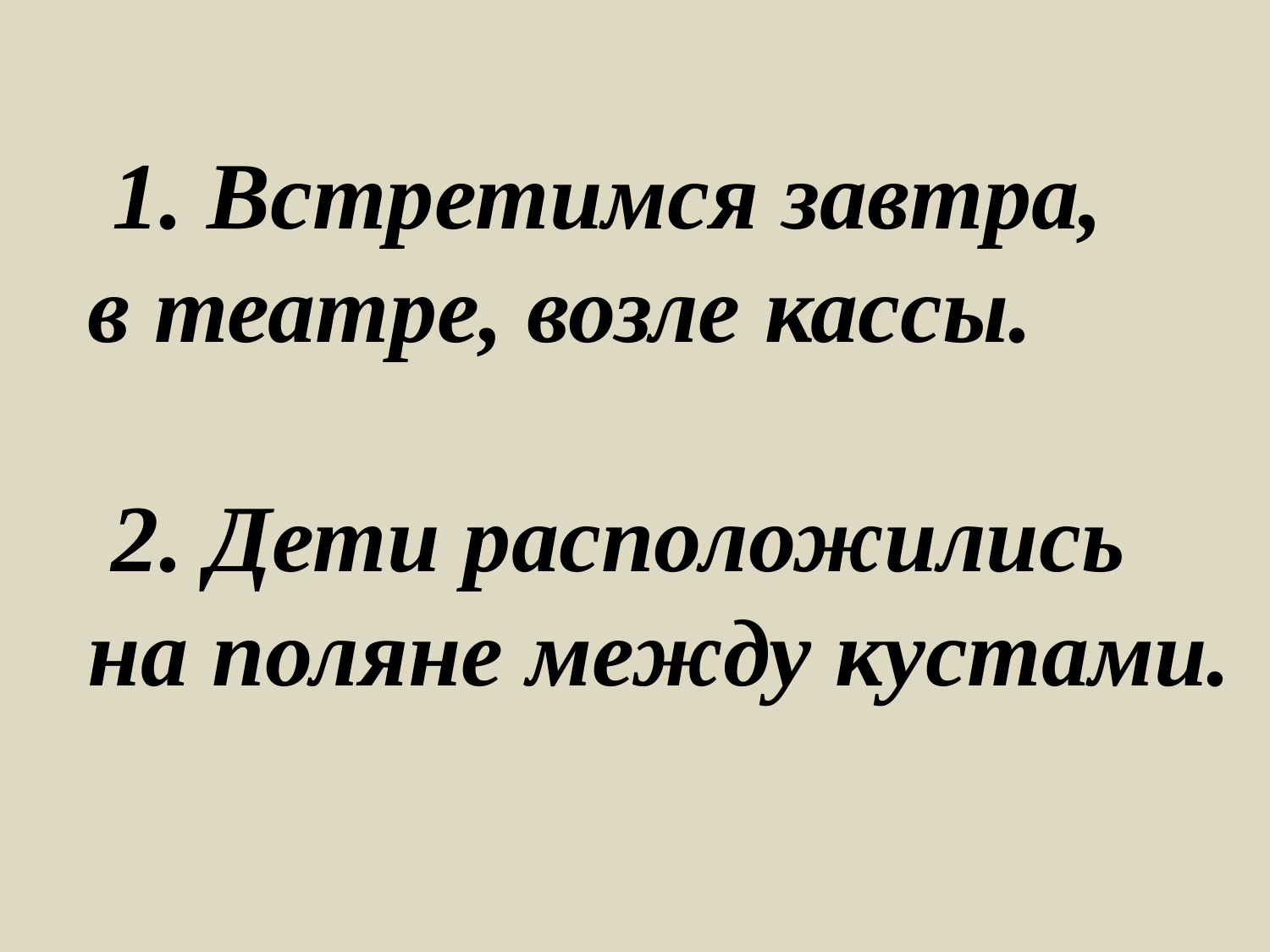

# 1. Встретимся завтра, в театре, возле кассы. 2. Дети расположились на поляне между кустами.